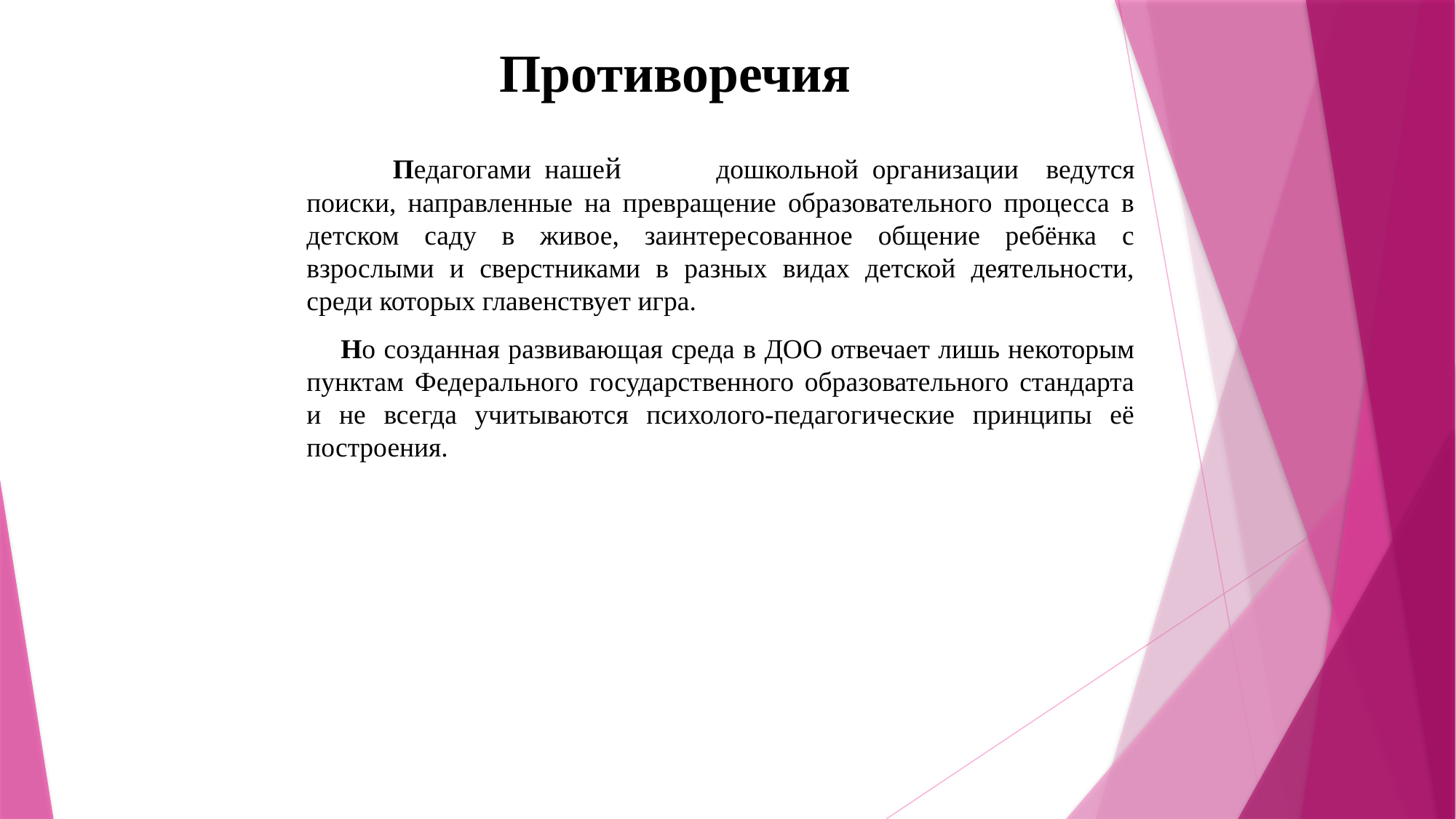

# Противоречия
         Педагогами нашей	 дошкольной организации  ведутся поиски, направленные на превращение образовательного процесса в детском саду в живое, заинтересованное общение ребёнка с взрослыми и сверстниками в разных видах детской деятельности, среди которых главенствует игра.
         Но созданная развивающая среда в ДОО отвечает лишь некоторым пунктам Федерального государственного образовательного стандарта и не всегда учитываются психолого-педагогические принципы её построения.